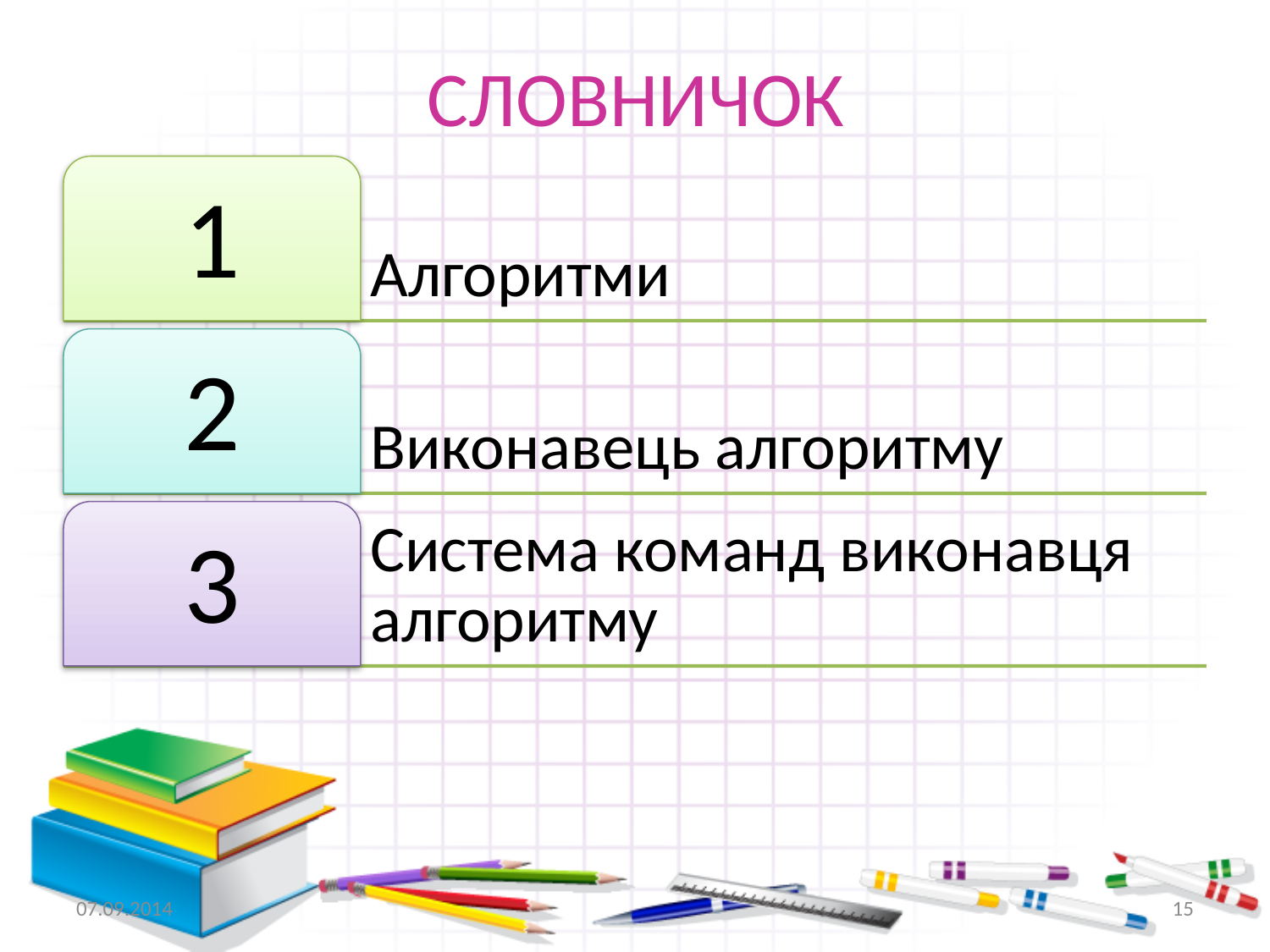

# СЛОВНИЧОК
Алгоритми
1
Виконавець алгоритму
2
Система команд виконавця алгоритму
3
07.09.2014
15